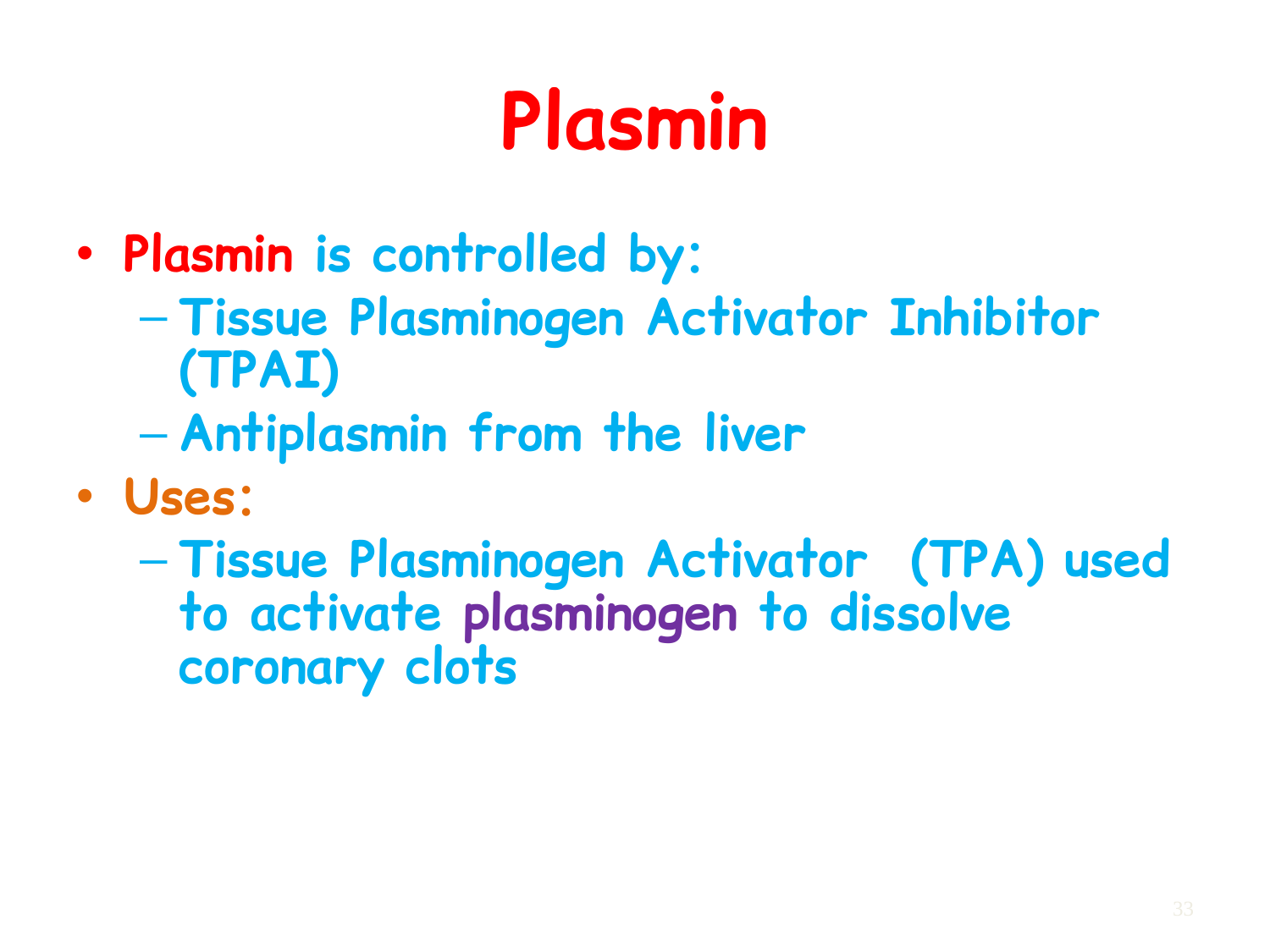

# Plasmin
Plasmin is controlled by:
Tissue Plasminogen Activator Inhibitor (TPAI)
Antiplasmin from the liver
Uses:
Tissue Plasminogen Activator  (TPA) used to activate plasminogen to dissolve coronary clots
33